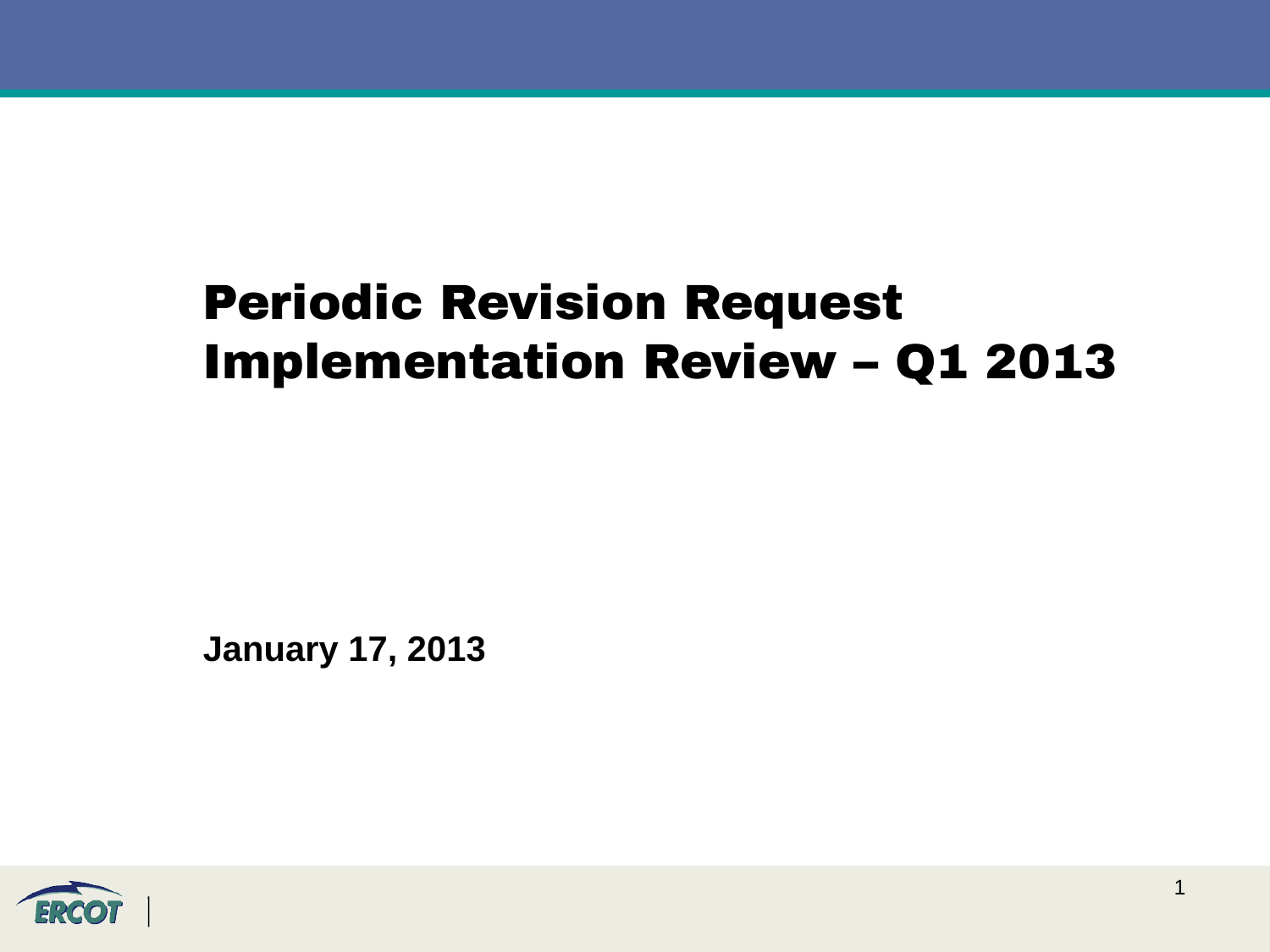

Periodic Revision Request Implementation Review – Q1 2013

January 17, 2013